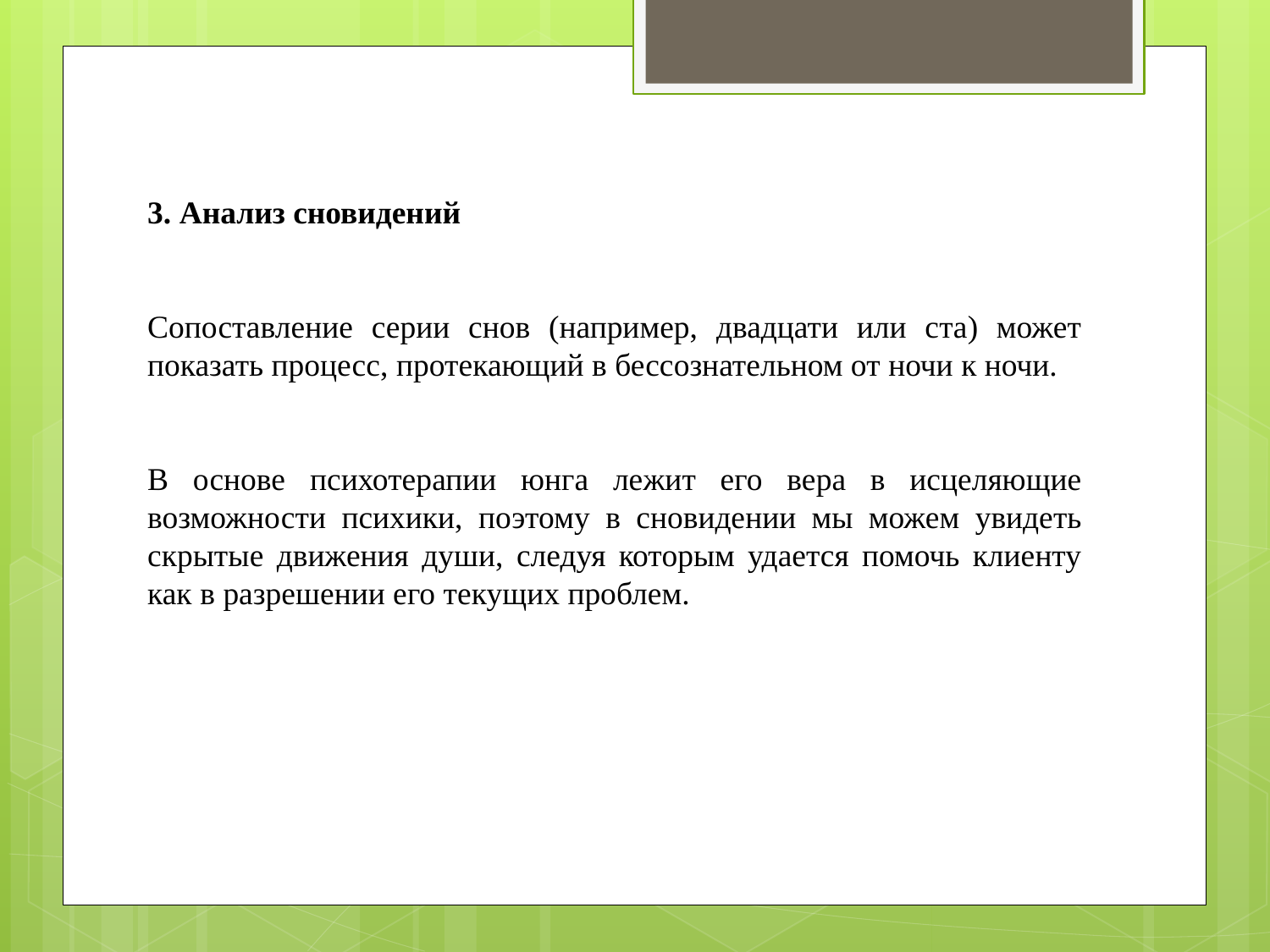

3. Анализ сновидений

Сопоставление серии снов (например, двадцати или ста) может показать процесс, протекающий в бессознательном от ночи к ночи.

В основе психотерапии юнга лежит его вера в исцеляющие возможности психики, поэтому в сновидении мы можем увидеть скрытые движения души, следуя которым удается помочь клиенту как в разрешении его текущих проблем.